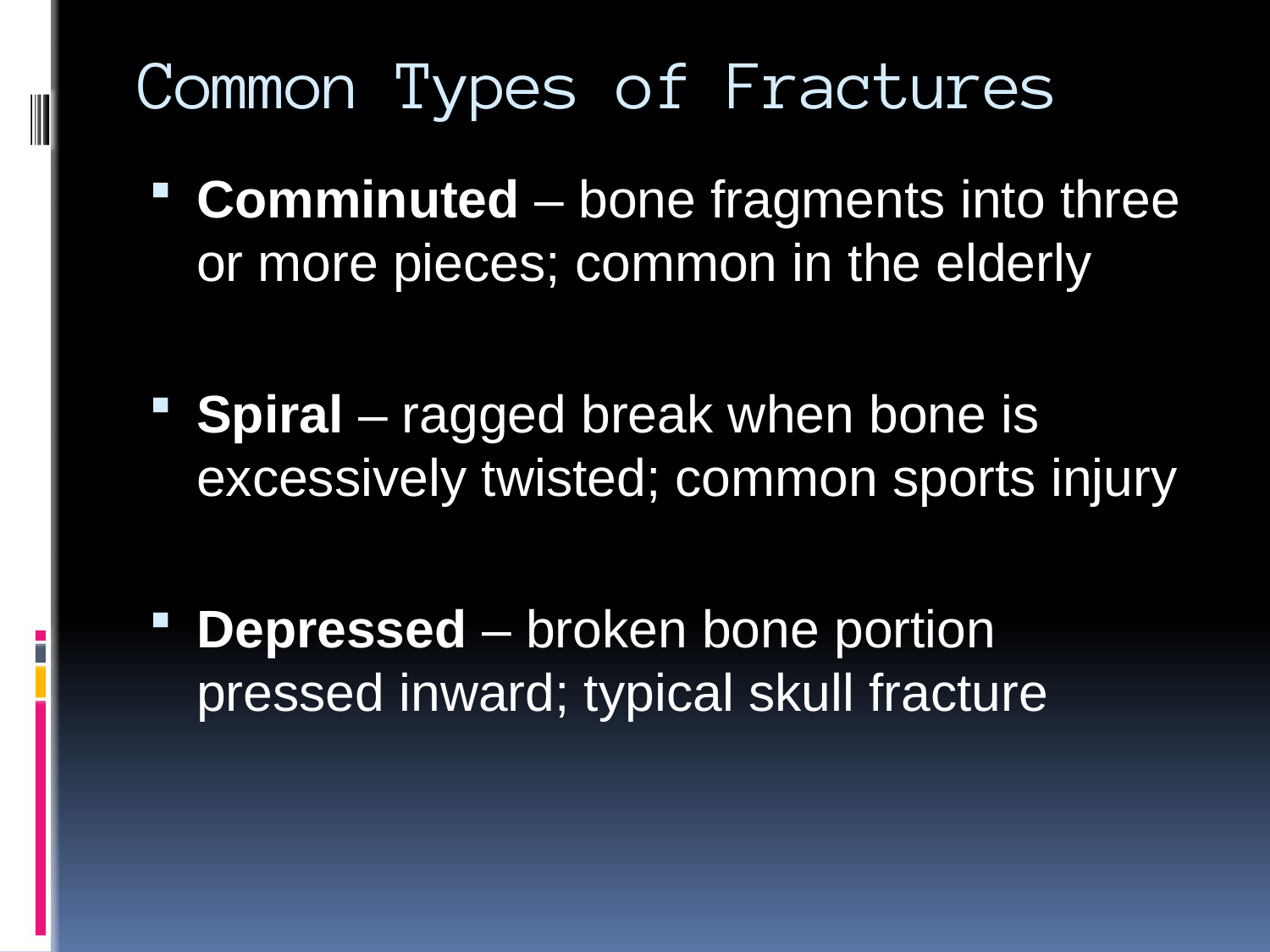

# Common Types of Fractures
Comminuted – bone fragments into three or more pieces; common in the elderly

Spiral – ragged break when bone is excessively twisted; common sports injury

Depressed – broken bone portion pressed inward; typical skull fracture